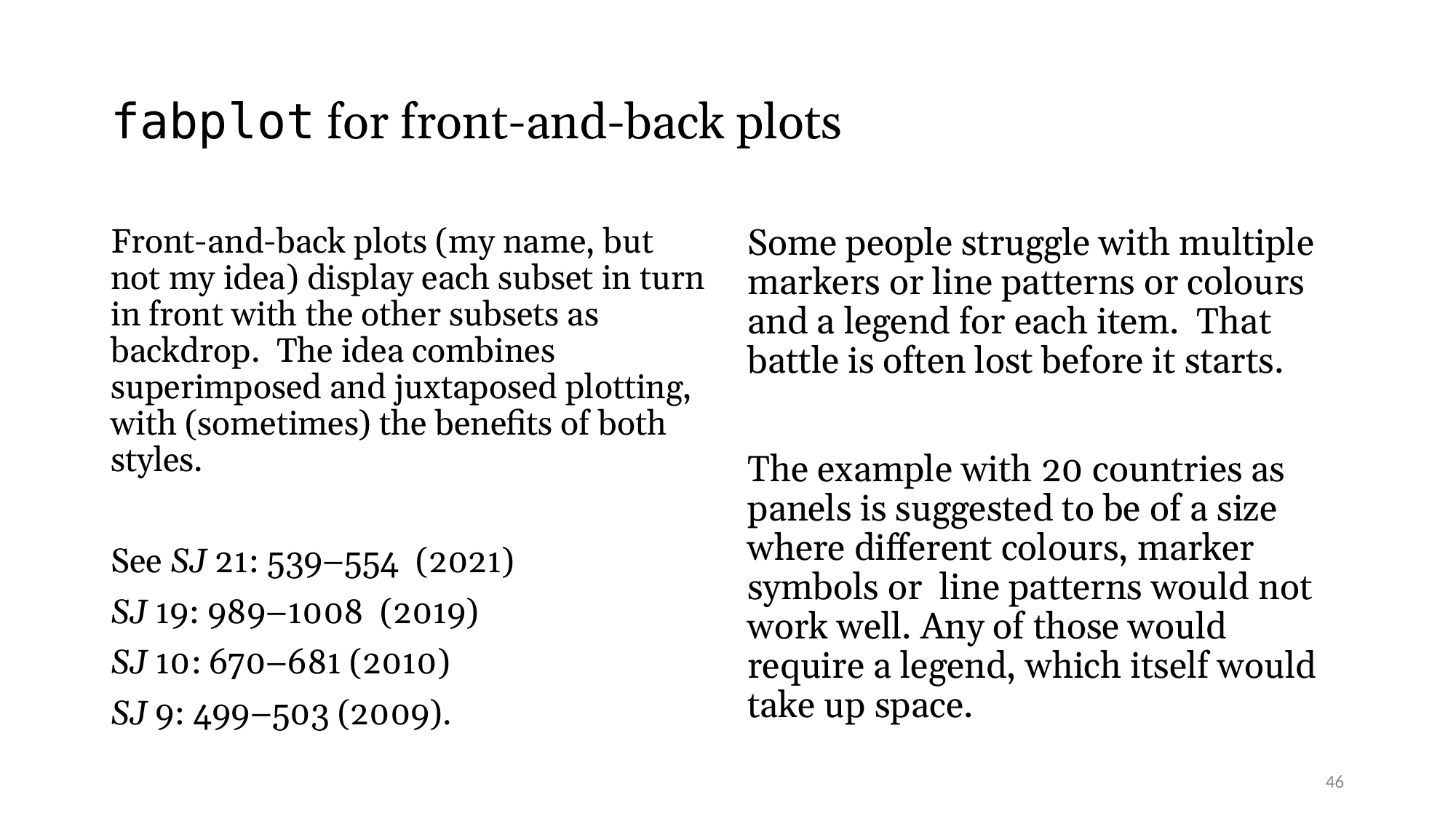

# fabplot for front-and-back plots
Front-and-back plots (my name, but not my idea) display each subset in turn in front with the other subsets as backdrop.  The idea combines superimposed and juxtaposed plotting, with (sometimes) the benefits of both styles.

See SJ 21: 539–554  (2021)
SJ 19: 989–1008  (2019)
SJ 10: 670–681 (2010)
SJ 9: 499–503 (2009).
Some people struggle with multiple markers or line patterns or colours and a legend for each item.  That battle is often lost before it starts.

The example with 20 countries as panels is suggested to be of a size where different colours, marker symbols or  line patterns would not work well. Any of those would require a legend, which itself would take up space.
46